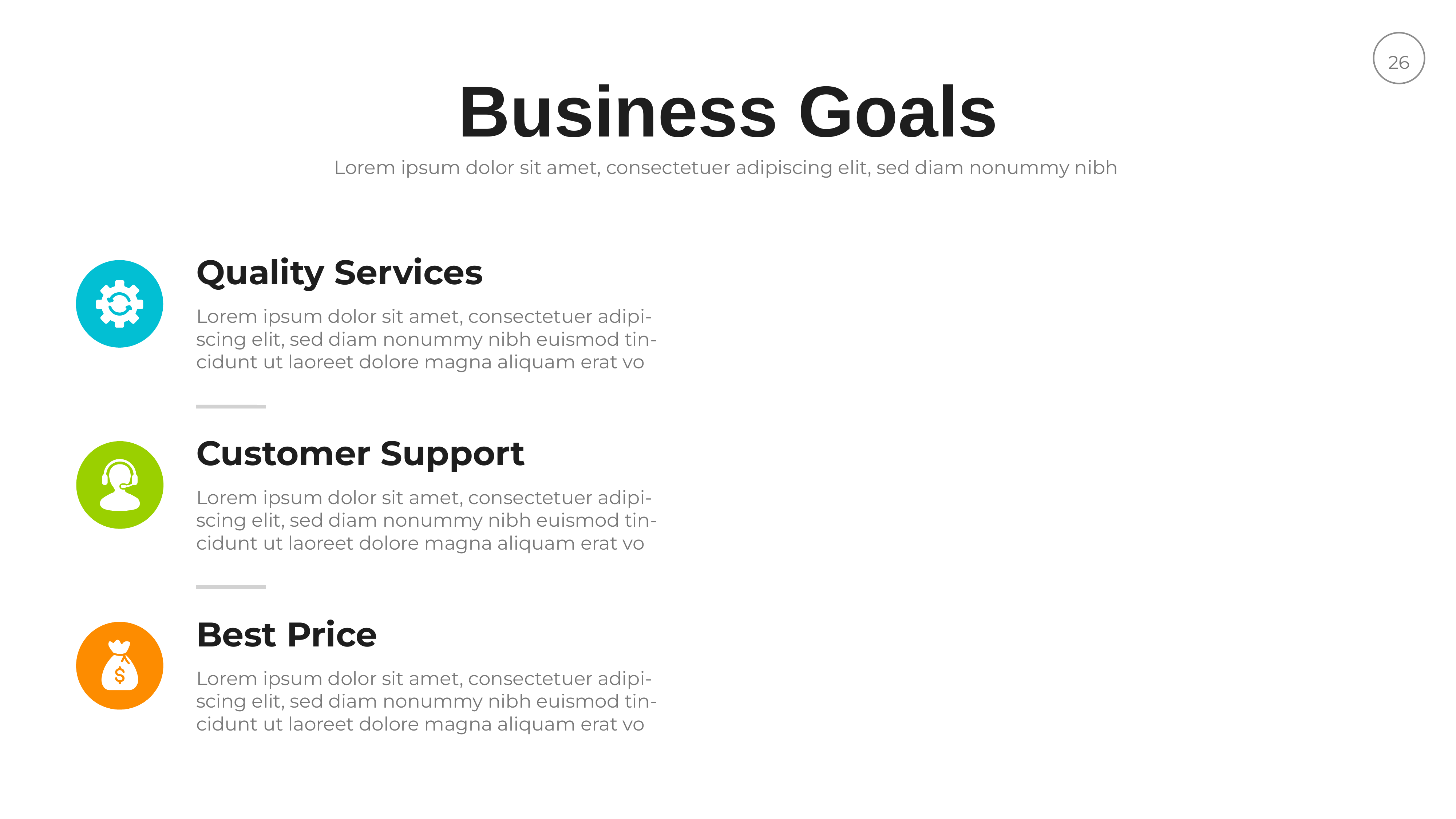

Business Goals
Lorem ipsum dolor sit amet, consectetuer adipiscing elit, sed diam nonummy nibh

Quality Services

Lorem ipsum dolor sit amet, consectetuer adipi-scing elit, sed diam nonummy nibh euismod tin-cidunt ut laoreet dolore magna aliquam erat vo

Customer Support

Lorem ipsum dolor sit amet, consectetuer adipi-scing elit, sed diam nonummy nibh euismod tin-cidunt ut laoreet dolore magna aliquam erat vo

Best Price

Lorem ipsum dolor sit amet, consectetuer adipi-scing elit, sed diam nonummy nibh euismod tin-cidunt ut laoreet dolore magna aliquam erat vo